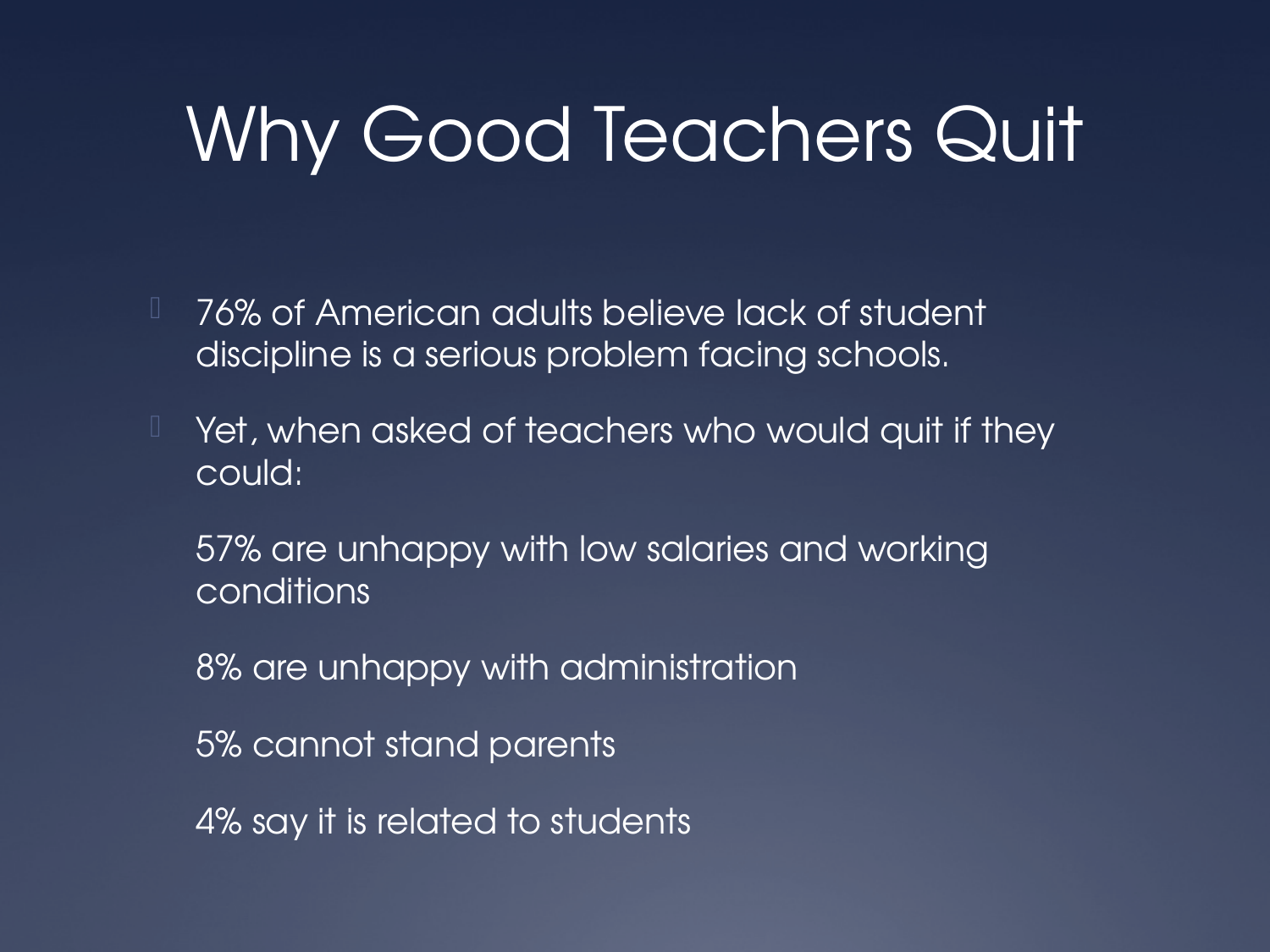

# Why Good Teachers Quit
76% of American adults believe lack of student discipline is a serious problem facing schools.
Yet, when asked of teachers who would quit if they could:
	57% are unhappy with low salaries and working conditions
	8% are unhappy with administration
	5% cannot stand parents
	4% say it is related to students